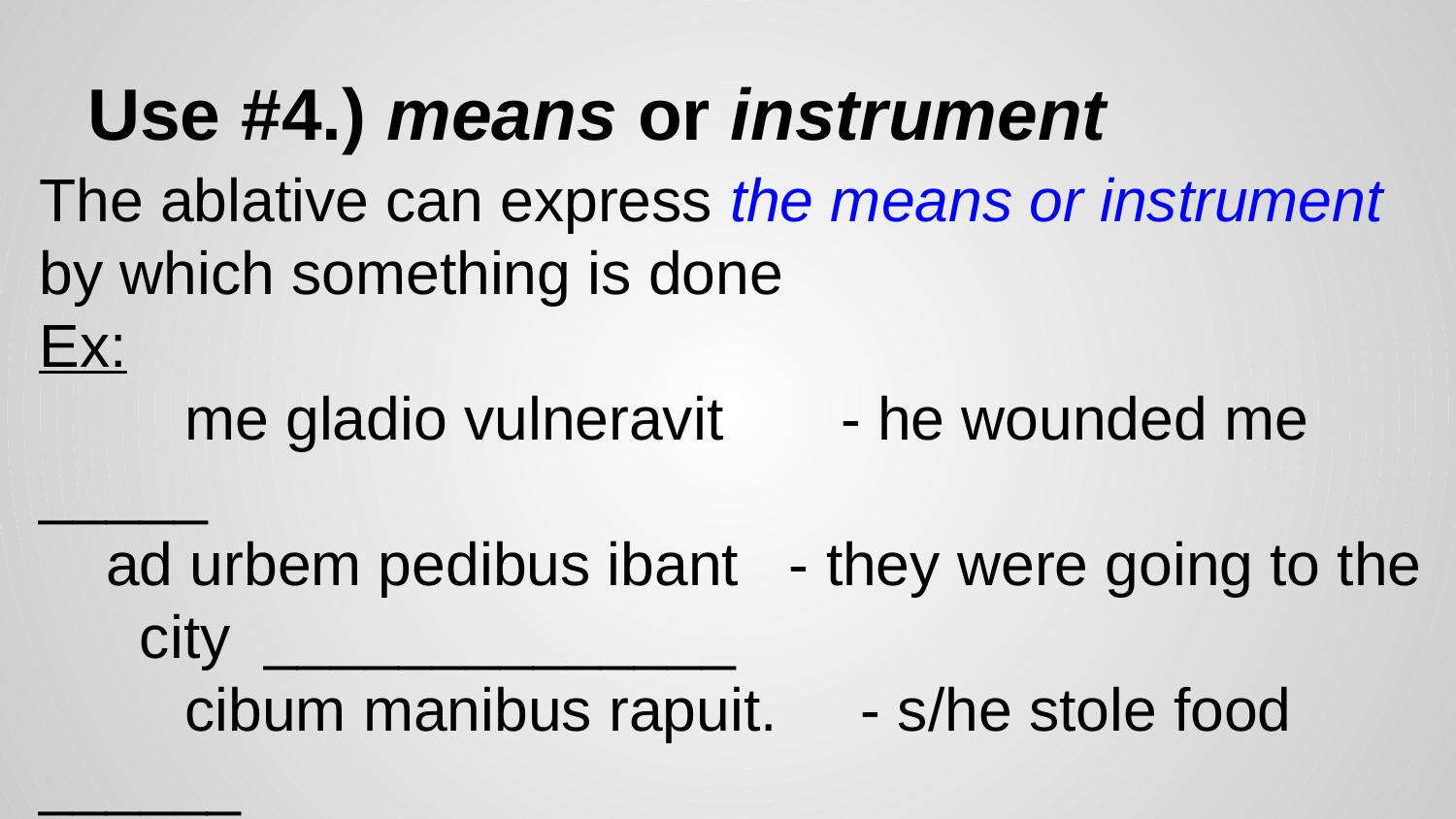

# Use #4.) means or instrument
The ablative can express the means or instrument by which something is done
Ex:
	me gladio vulneravit       - he wounded me _____
    ad urbem pedibus ibant   - they were going to the        city  ______________
	cibum manibus rapuit.     - s/he stole food ______